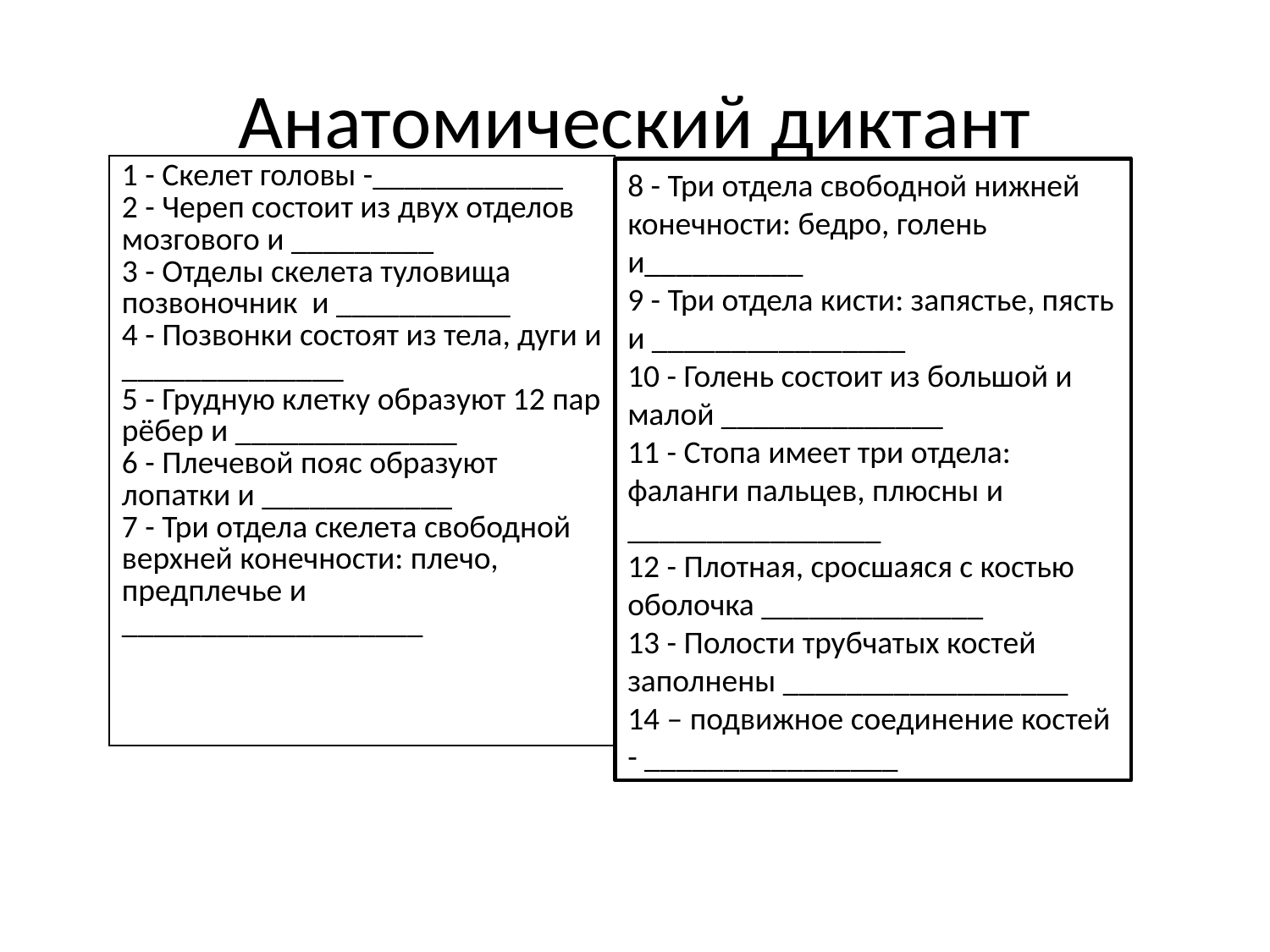

# Анатомический диктант
| 1 - Скелет головы -\_\_\_\_\_\_\_\_\_\_\_\_ 2 - Череп состоит из двух отделов мозгового и \_\_\_\_\_\_\_\_\_ 3 - Отделы скелета туловища позвоночник и \_\_\_\_\_\_\_\_\_\_\_ 4 - Позвонки состоят из тела, дуги и \_\_\_\_\_\_\_\_\_\_\_\_\_\_ 5 - Грудную клетку образуют 12 пар рёбер и \_\_\_\_\_\_\_\_\_\_\_\_\_\_ 6 - Плечевой пояс образуют лопатки и \_\_\_\_\_\_\_\_\_\_\_\_ 7 - Три отдела скелета свободной верхней конечности: плечо, предплечье и \_\_\_\_\_\_\_\_\_\_\_\_\_\_\_\_\_\_\_ |
| --- |
8 - Три отдела свободной нижней конечности: бедро, голень и__________
9 - Три отдела кисти: запястье, пясть и ________________
10 - Голень состоит из большой и малой ______________
11 - Стопа имеет три отдела: фаланги пальцев, плюсны и ________________
12 - Плотная, сросшаяся с костью оболочка ______________
13 - Полости трубчатых костей заполнены __________________
14 – подвижное соединение костей  - ________________